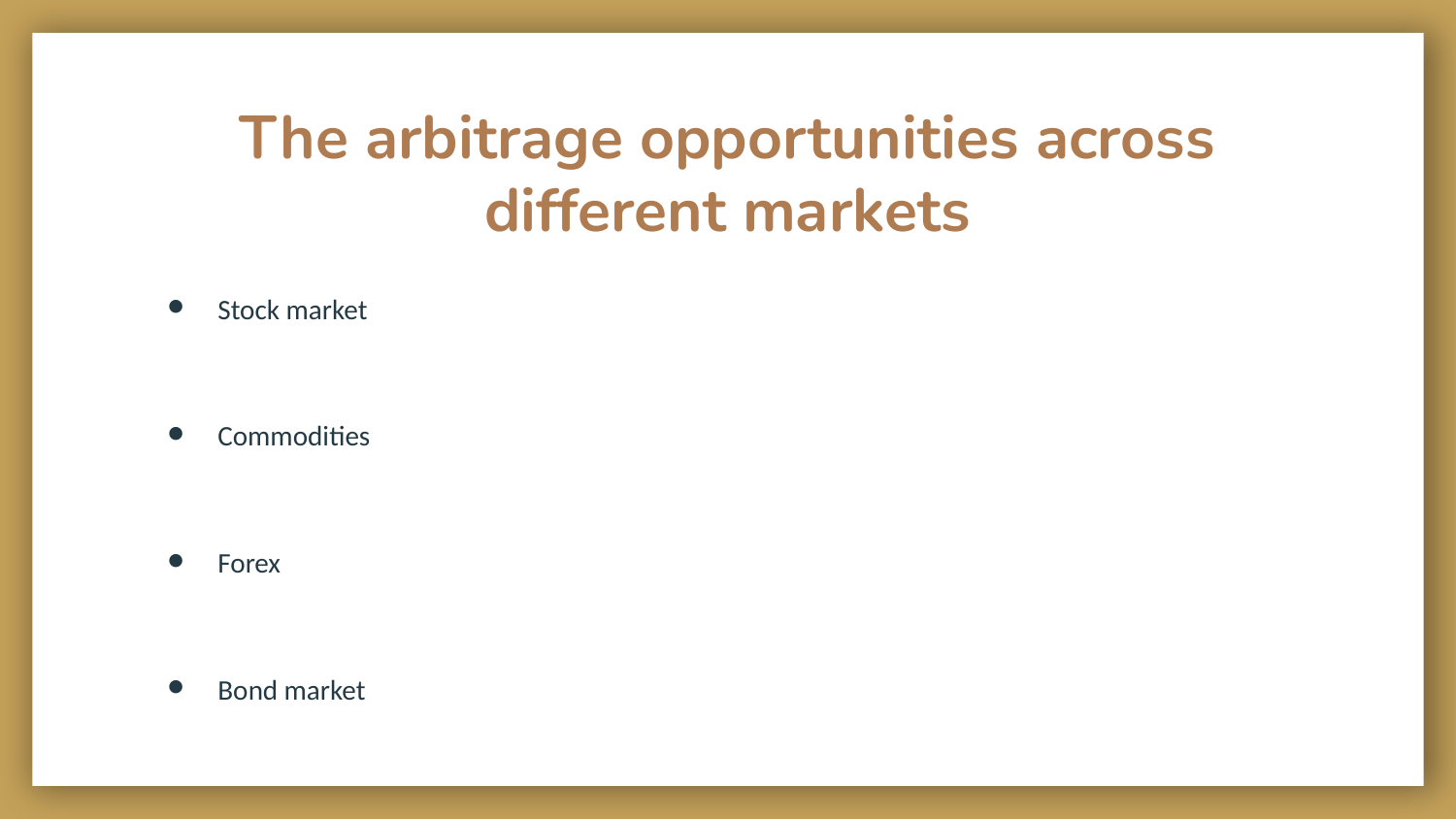

# The arbitrage opportunities across different markets
Stock market

Commodities

Forex

Bond market